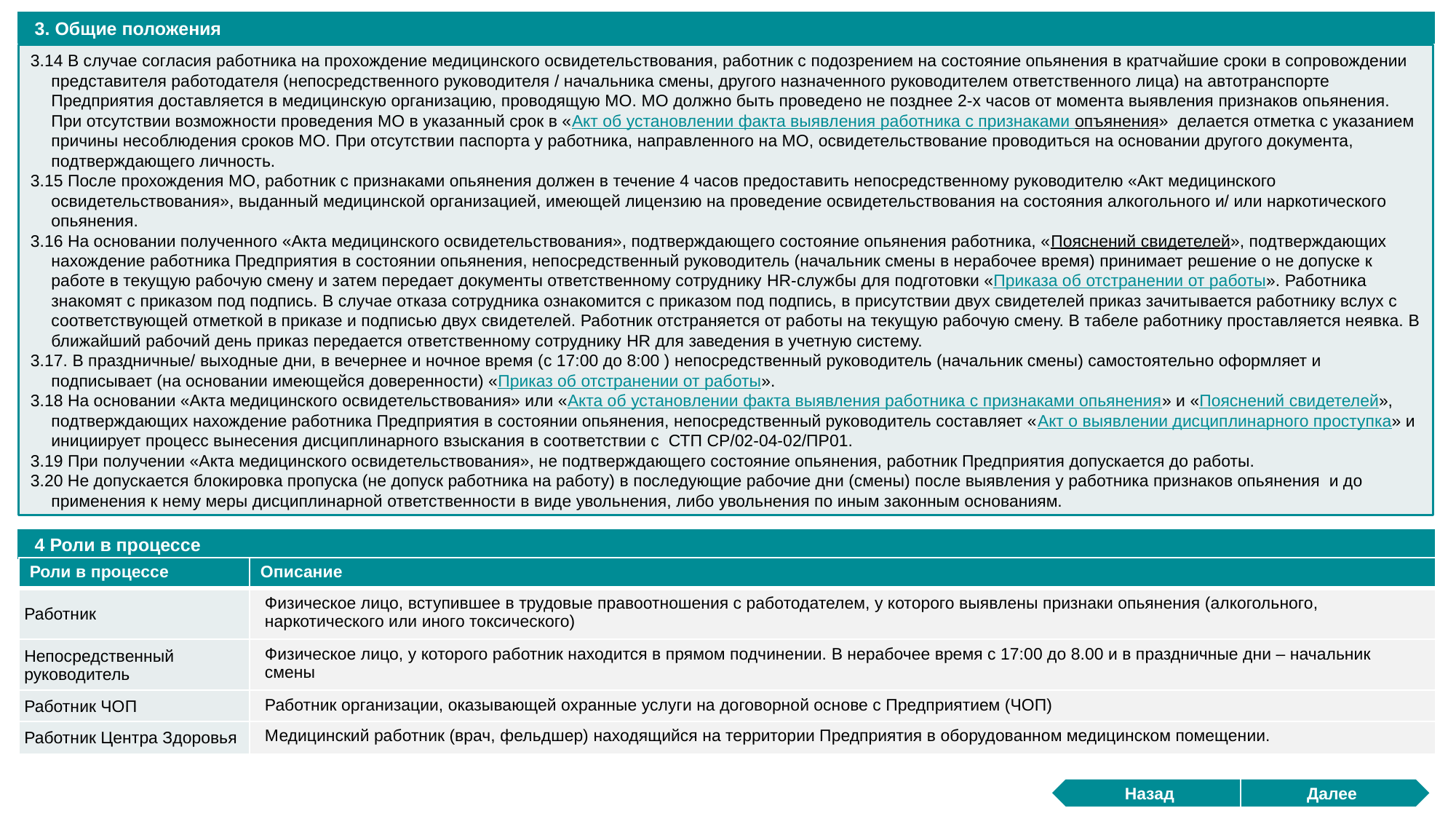

3. Общие положения
3.14 В случае согласия работника на прохождение медицинского освидетельствования, работник с подозрением на состояние опьянения в кратчайшие сроки в сопровождении представителя работодателя (непосредственного руководителя / начальника смены, другого назначенного руководителем ответственного лица) на автотранспорте Предприятия доставляется в медицинскую организацию, проводящую МО. МО должно быть проведено не позднее 2-х часов от момента выявления признаков опьянения. При отсутствии возможности проведения МО в указанный срок в «Акт об установлении факта выявления работника с признаками опъянения»  делается отметка с указанием причины несоблюдения сроков МО. При отсутствии паспорта у работника, направленного на МО, освидетельствование проводиться на основании другого документа, подтверждающего личность.
3.15 После прохождения МО, работник с признаками опьянения должен в течение 4 часов предоставить непосредственному руководителю «Акт медицинского освидетельствования», выданный медицинской организацией, имеющей лицензию на проведение освидетельствования на состояния алкогольного и/ или наркотического опьянения.
3.16 На основании полученного «Акта медицинского освидетельствования», подтверждающего состояние опьянения работника, «Пояснений свидетелей», подтверждающих нахождение работника Предприятия в состоянии опьянения, непосредственный руководитель (начальник смены в нерабочее время) принимает решение о не допуске к работе в текущую рабочую смену и затем передает документы ответственному сотруднику HR-службы для подготовки «Приказа об отстранении от работы». Работника знакомят с приказом под подпись. В случае отказа сотрудника ознакомится с приказом под подпись, в присутствии двух свидетелей приказ зачитывается работнику вслух с соответствующей отметкой в приказе и подписью двух свидетелей. Работник отстраняется от работы на текущую рабочую смену. В табеле работнику проставляется неявка. В ближайший рабочий день приказ передается ответственному сотруднику HR для заведения в учетную систему.
3.17. В праздничные/ выходные дни, в вечернее и ночное время (с 17:00 до 8:00 ) непосредственный руководитель (начальник смены) самостоятельно оформляет и подписывает (на основании имеющейся доверенности) «Приказ об отстранении от работы».
3.18 На основании «Акта медицинского освидетельствования» или «Акта об установлении факта выявления работника с признаками опьянения» и «Пояснений свидетелей», подтверждающих нахождение работника Предприятия в состоянии опьянения, непосредственный руководитель составляет «Акт о выявлении дисциплинарного проступка» и инициирует процесс вынесения дисциплинарного взыскания в соответствии с  СТП СР/02-04-02/ПР01.
3.19 При получении «Акта медицинского освидетельствования», не подтверждающего состояние опьянения, работник Предприятия допускается до работы.
3.20 Не допускается блокировка пропуска (не допуск работника на работу) в последующие рабочие дни (смены) после выявления у работника признаков опьянения  и до применения к нему меры дисциплинарной ответственности в виде увольнения, либо увольнения по иным законным основаниям.
 4 Роли в процессе
| Роли в процессе | Описание |
| --- | --- |
| Работник | Физическое лицо, вступившее в трудовые правоотношения с работодателем, у которого выявлены признаки опьянения (алкогольного, наркотического или иного токсического) |
| Непосредственный руководитель | Физическое лицо, у которого работник находится в прямом подчинении. В нерабочее время с 17:00 до 8.00 и в праздничные дни – начальник смены |
| Работник ЧОП | Работник организации, оказывающей охранные услуги на договорной основе с Предприятием (ЧОП) |
| Работник Центра Здоровья | Медицинский работник (врач, фельдшер) находящийся на территории Предприятия в оборудованном медицинском помещении. |
Назад
Далее